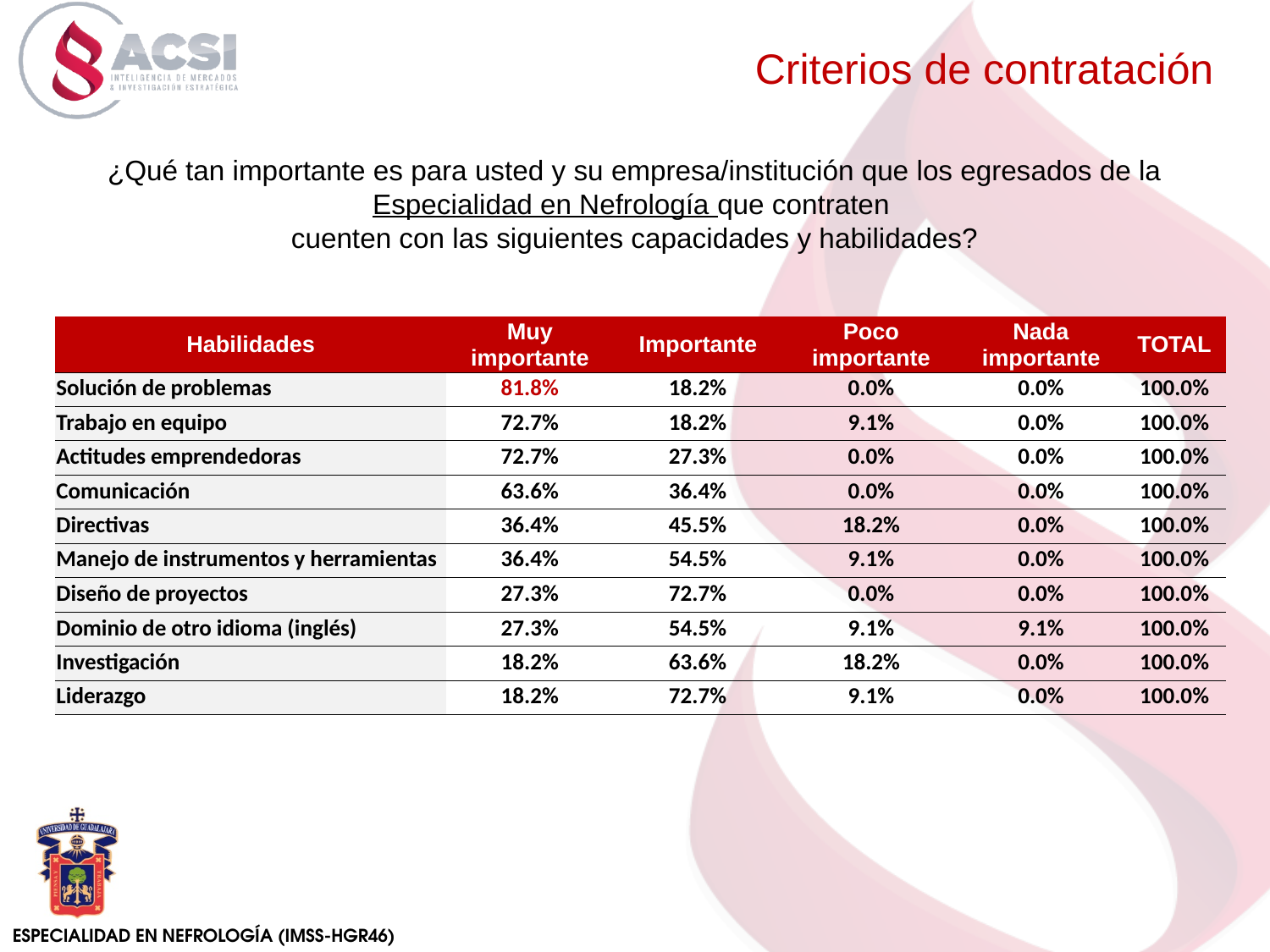

Criterios de contratación
¿Qué tan importante es para usted y su empresa/institución que los egresados de la Especialidad en Nefrología que contraten
cuenten con las siguientes capacidades y habilidades?
| Habilidades | Muy importante | Importante | Poco importante | Nada importante | TOTAL |
| --- | --- | --- | --- | --- | --- |
| Solución de problemas | 81.8% | 18.2% | 0.0% | 0.0% | 100.0% |
| Trabajo en equipo | 72.7% | 18.2% | 9.1% | 0.0% | 100.0% |
| Actitudes emprendedoras | 72.7% | 27.3% | 0.0% | 0.0% | 100.0% |
| Comunicación | 63.6% | 36.4% | 0.0% | 0.0% | 100.0% |
| Directivas | 36.4% | 45.5% | 18.2% | 0.0% | 100.0% |
| Manejo de instrumentos y herramientas | 36.4% | 54.5% | 9.1% | 0.0% | 100.0% |
| Diseño de proyectos | 27.3% | 72.7% | 0.0% | 0.0% | 100.0% |
| Dominio de otro idioma (inglés) | 27.3% | 54.5% | 9.1% | 9.1% | 100.0% |
| Investigación | 18.2% | 63.6% | 18.2% | 0.0% | 100.0% |
| Liderazgo | 18.2% | 72.7% | 9.1% | 0.0% | 100.0% |